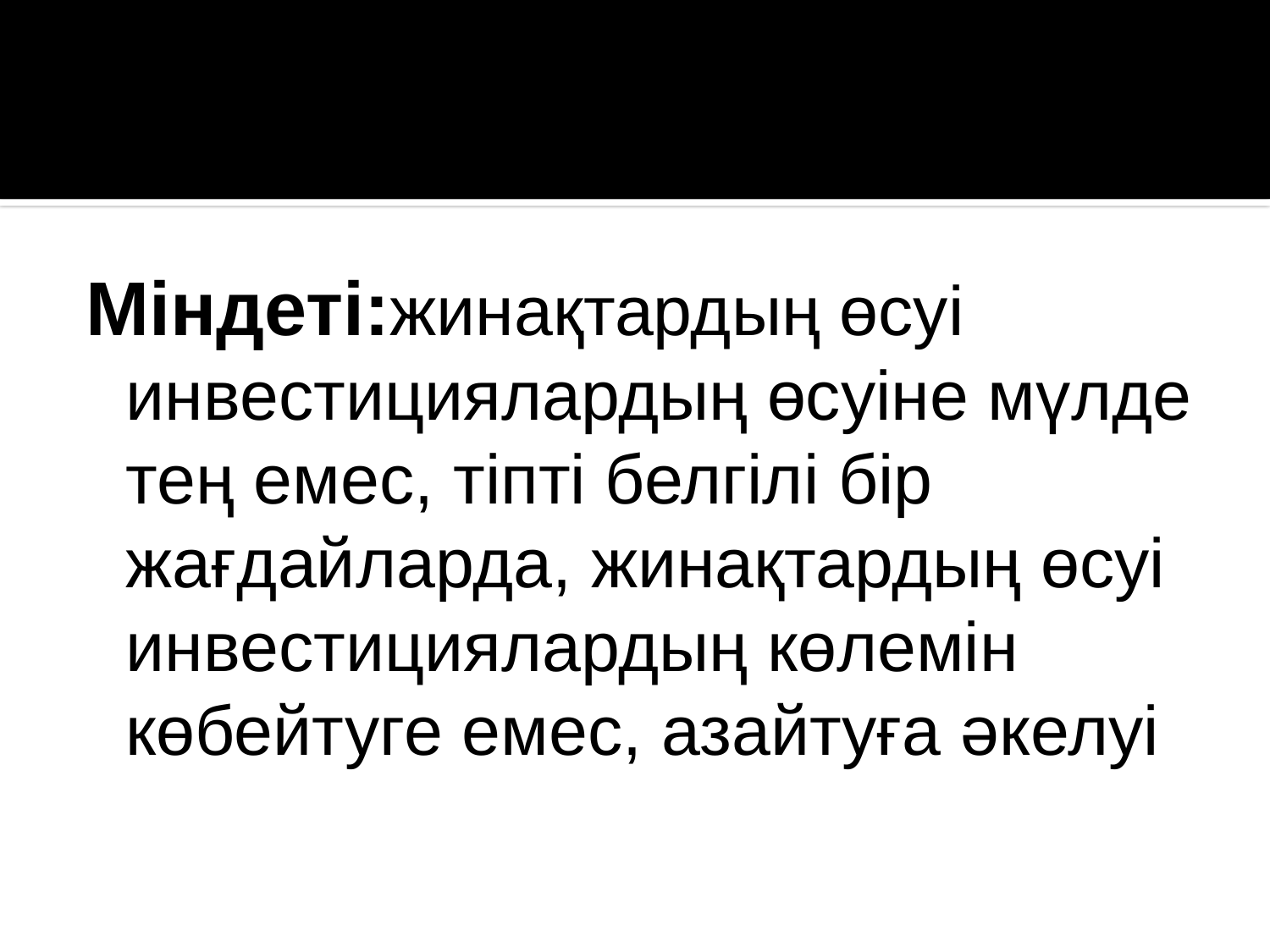

Міндеті:жинақтардың өсуі инвестициялардың өсуіне мүлде тең емес, тіпті белгілі бір жағдайларда, жинақтардың өсуі инвестициялардың көлемін көбейтуге емес, азайтуға әкелуі